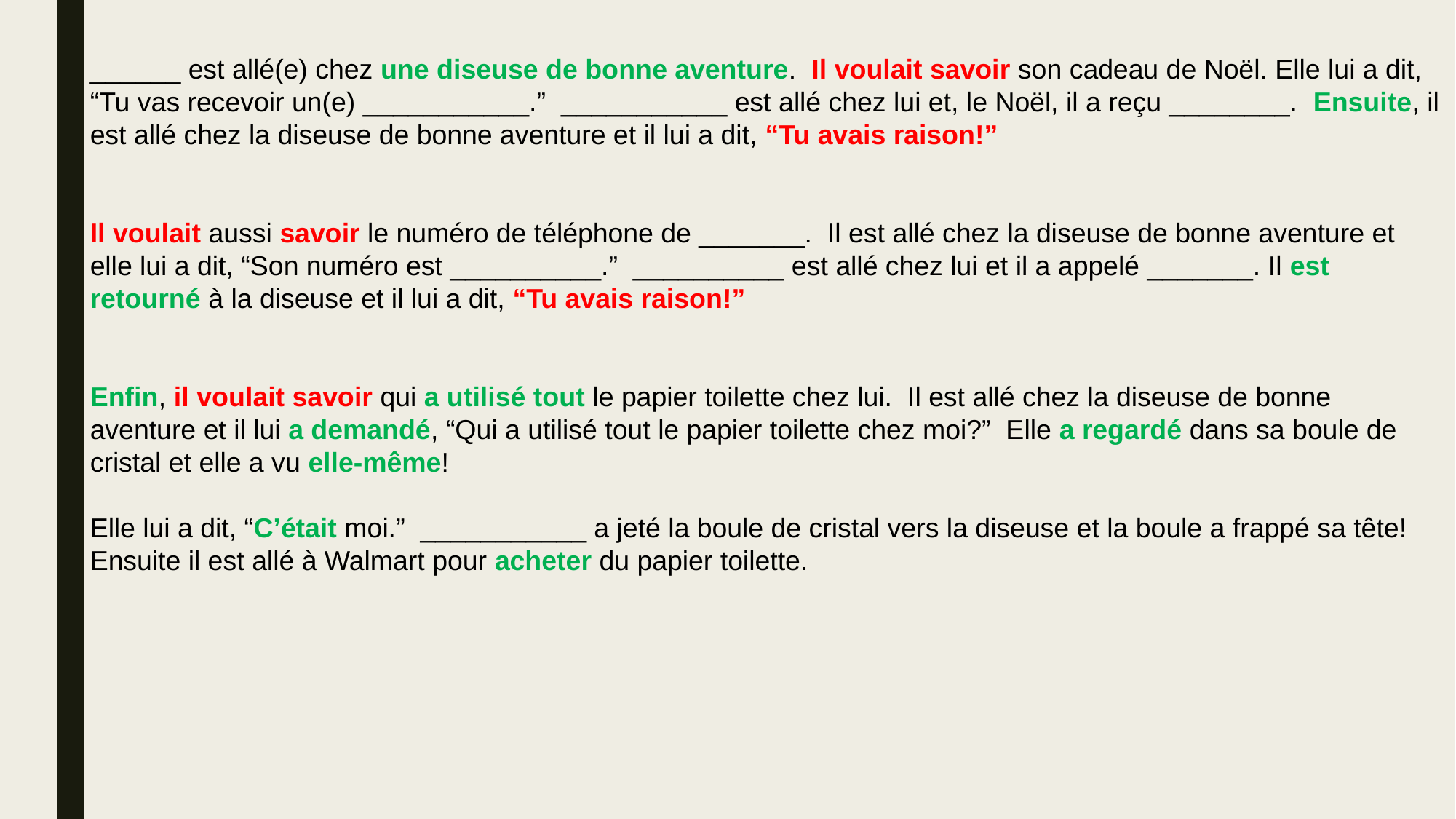

______ est allé(e) chez une diseuse de bonne aventure.  Il voulait savoir son cadeau de Noël. Elle lui a dit, “Tu vas recevoir un(e) ___________.”  ___________ est allé chez lui et, le Noël, il a reçu ________.  Ensuite, il est allé chez la diseuse de bonne aventure et il lui a dit, “Tu avais raison!”

Il voulait aussi savoir le numéro de téléphone de _______.  Il est allé chez la diseuse de bonne aventure et elle lui a dit, “Son numéro est __________.”  __________ est allé chez lui et il a appelé _______. Il est retourné à la diseuse et il lui a dit, “Tu avais raison!”

Enfin, il voulait savoir qui a utilisé tout le papier toilette chez lui.  Il est allé chez la diseuse de bonne aventure et il lui a demandé, “Qui a utilisé tout le papier toilette chez moi?”  Elle a regardé dans sa boule de cristal et elle a vu elle-même!

Elle lui a dit, “C’était moi.”  ___________ a jeté la boule de cristal vers la diseuse et la boule a frappé sa tête!  Ensuite il est allé à Walmart pour acheter du papier toilette.